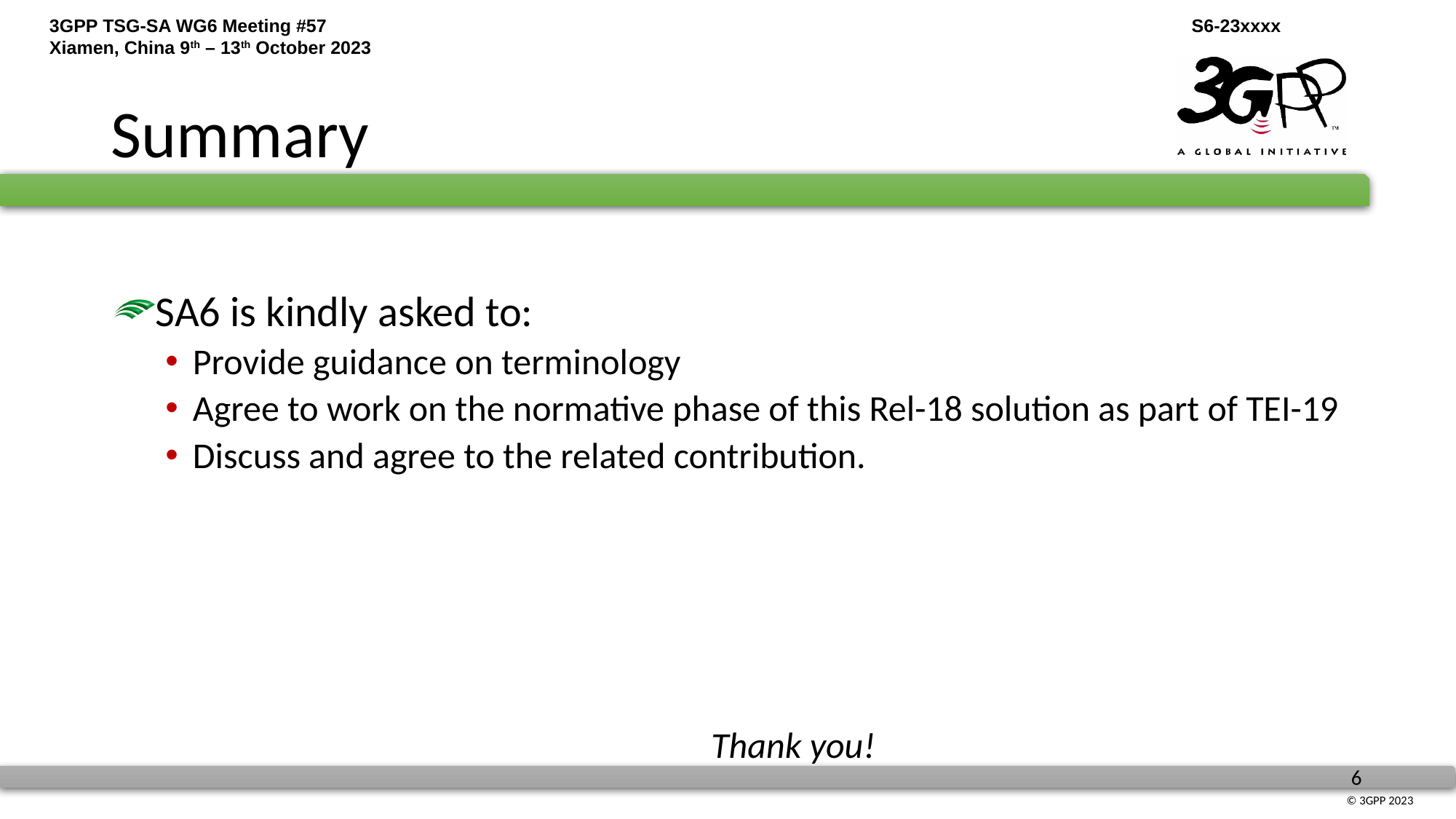

# Summary

SA6 is kindly asked to:
Provide guidance on terminology
Agree to work on the normative phase of this Rel-18 solution as part of TEI-19
Discuss and agree to the related contribution.

					Thank you!